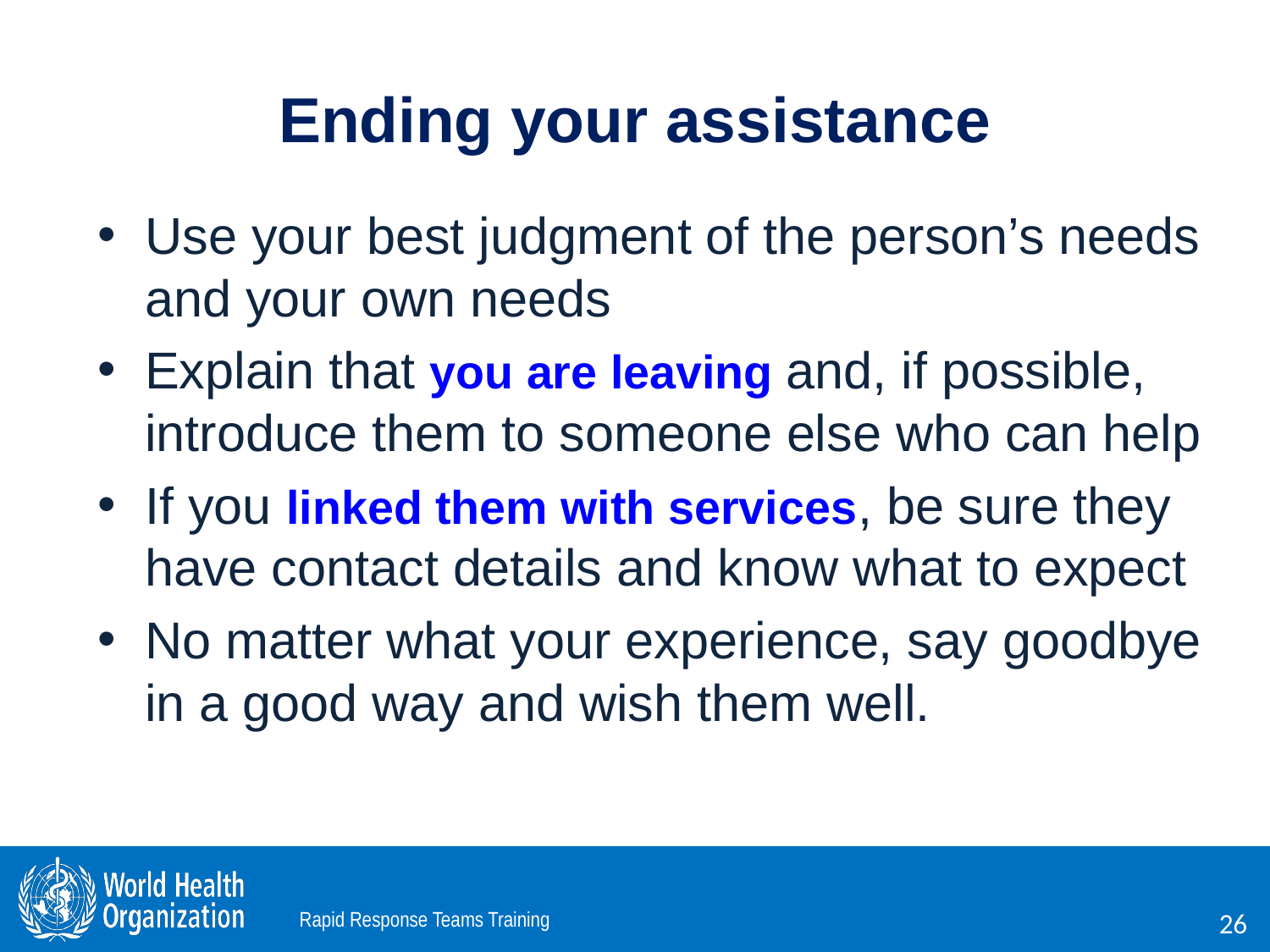

# Ending your assistance
Use your best judgment of the person’s needs and your own needs
Explain that you are leaving and, if possible, introduce them to someone else who can help
If you linked them with services, be sure they have contact details and know what to expect
No matter what your experience, say goodbye in a good way and wish them well.